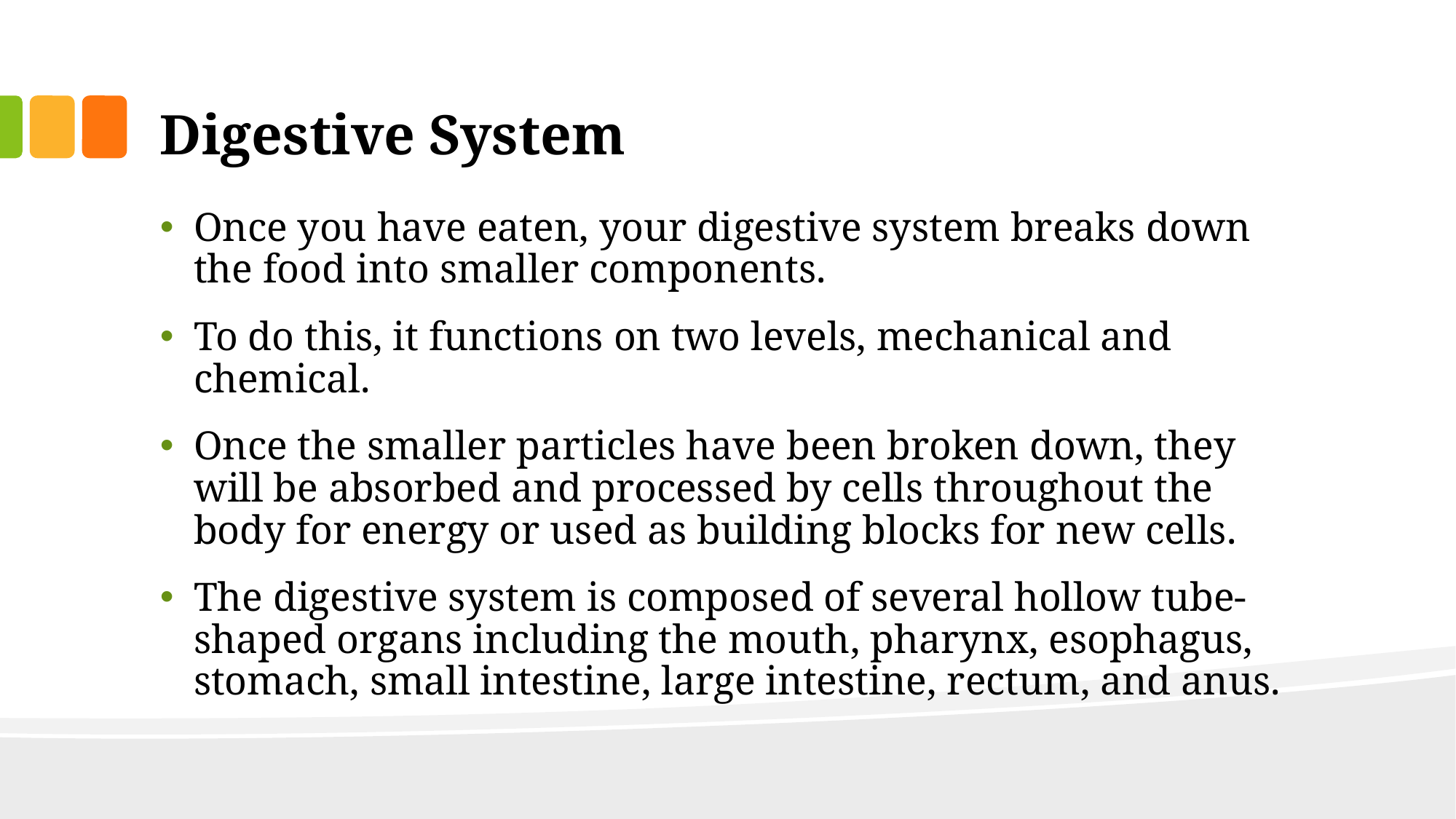

# Digestive System
Once you have eaten, your digestive system breaks down the food into smaller components.
To do this, it functions on two levels, mechanical and chemical.
Once the smaller particles have been broken down, they will be absorbed and processed by cells throughout the body for energy or used as building blocks for new cells.
The digestive system is composed of several hollow tube-shaped organs including the mouth, pharynx, esophagus, stomach, small intestine, large intestine, rectum, and anus.